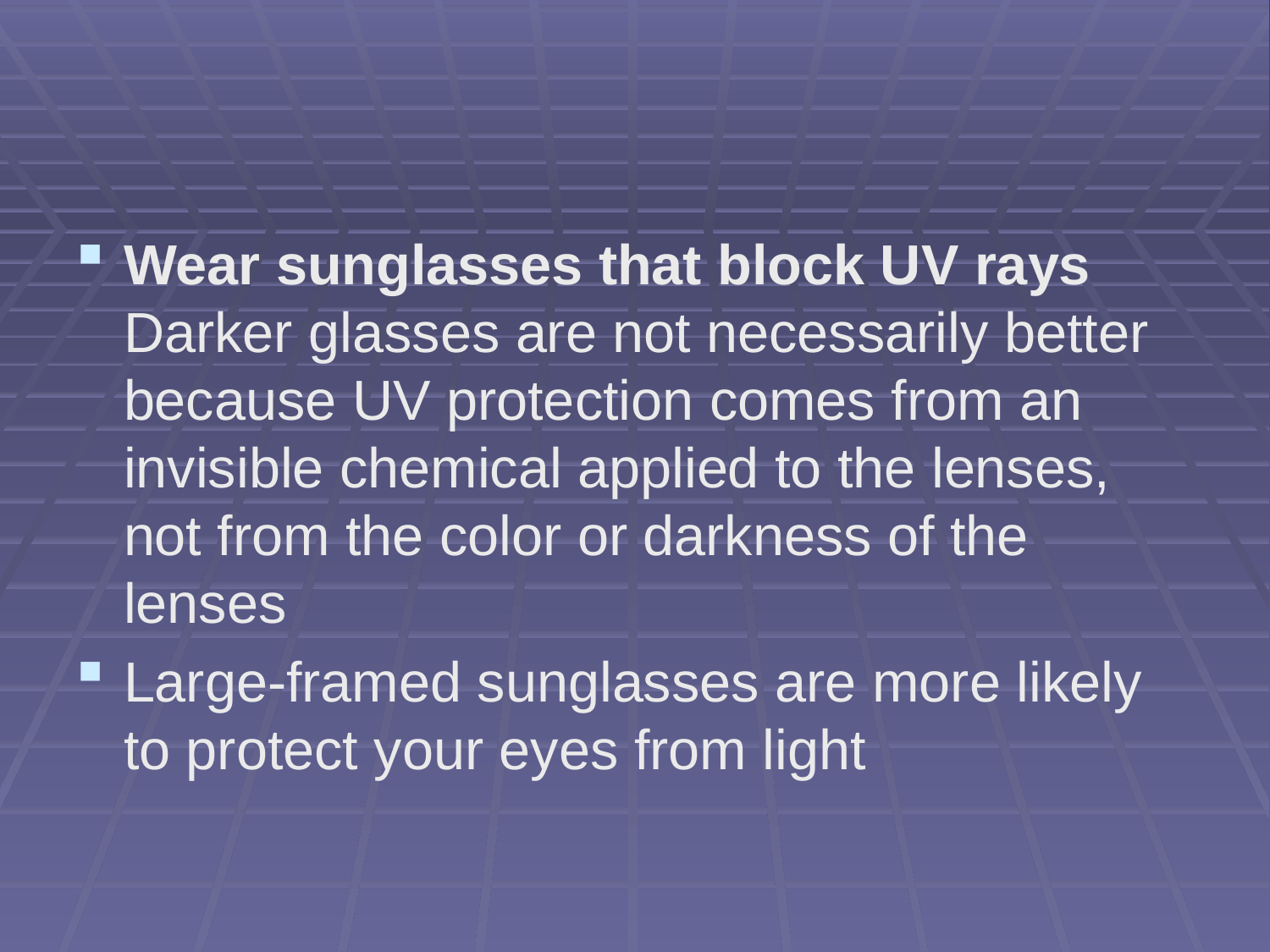

#
Wear sunglasses that block UV rays Darker glasses are not necessarily better because UV protection comes from an invisible chemical applied to the lenses, not from the color or darkness of the lenses
Large-framed sunglasses are more likely to protect your eyes from light